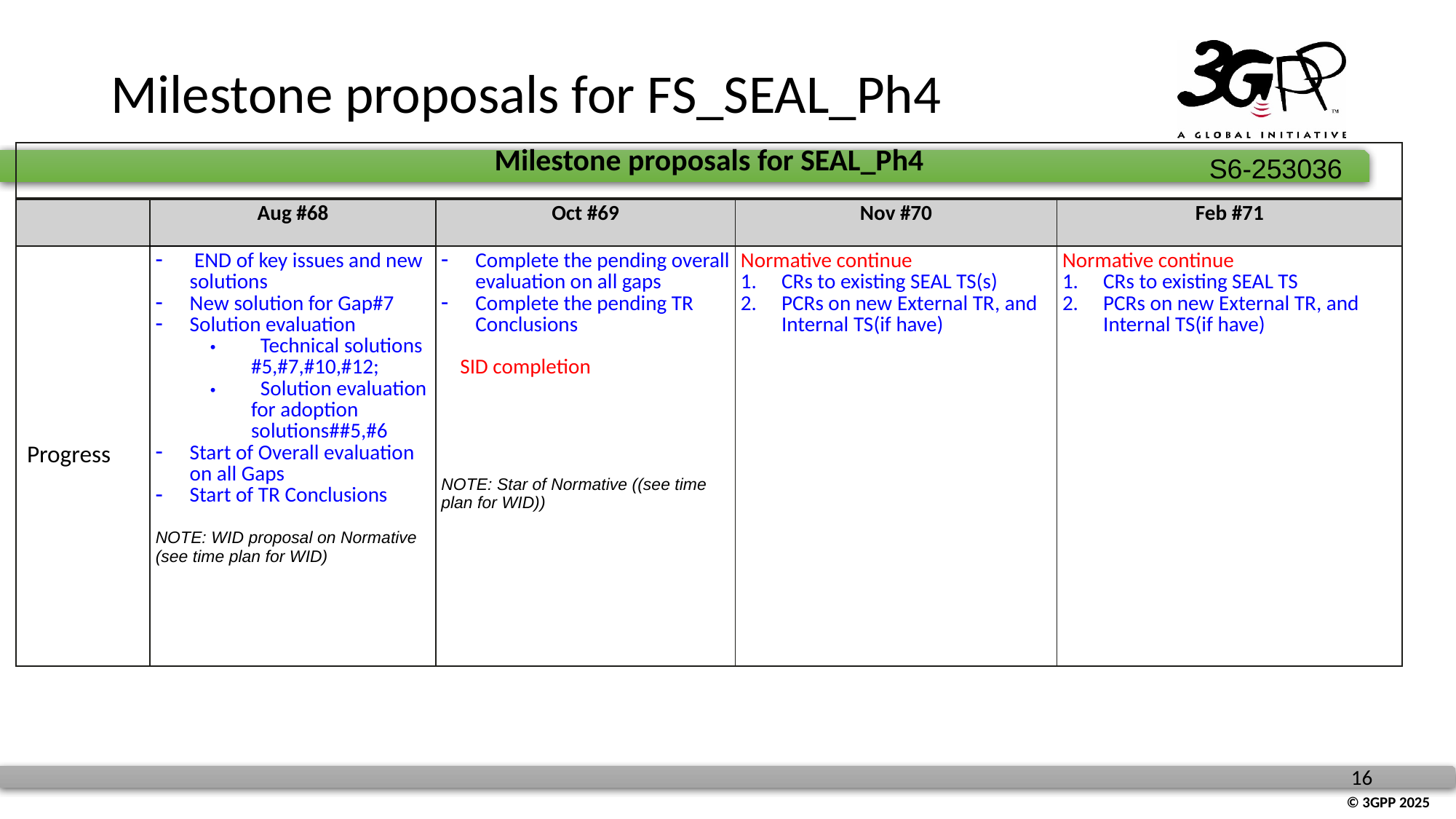

# Milestone proposals for FS_SEAL_Ph4
| Milestone proposals for SEAL\_Ph4 |  |  |  |  |
| --- | --- | --- | --- | --- |
|  | Aug #68 | Oct #69 | Nov #70 | Feb #71 |
| Progress | END of key issues and new solutions New solution for Gap#7 Solution evaluation Technical solutions #5,#7,#10,#12; Solution evaluation for adoption solutions##5,#6 Start of Overall evaluation on all Gaps Start of TR Conclusions NOTE: WID proposal on Normative (see time plan for WID) | Complete the pending overall evaluation on all gaps Complete the pending TR Conclusions SID completion NOTE: Star of Normative ((see time plan for WID)) | Normative continue CRs to existing SEAL TS(s) PCRs on new External TR, and Internal TS(if have) | Normative continue CRs to existing SEAL TS PCRs on new External TR, and Internal TS(if have) |